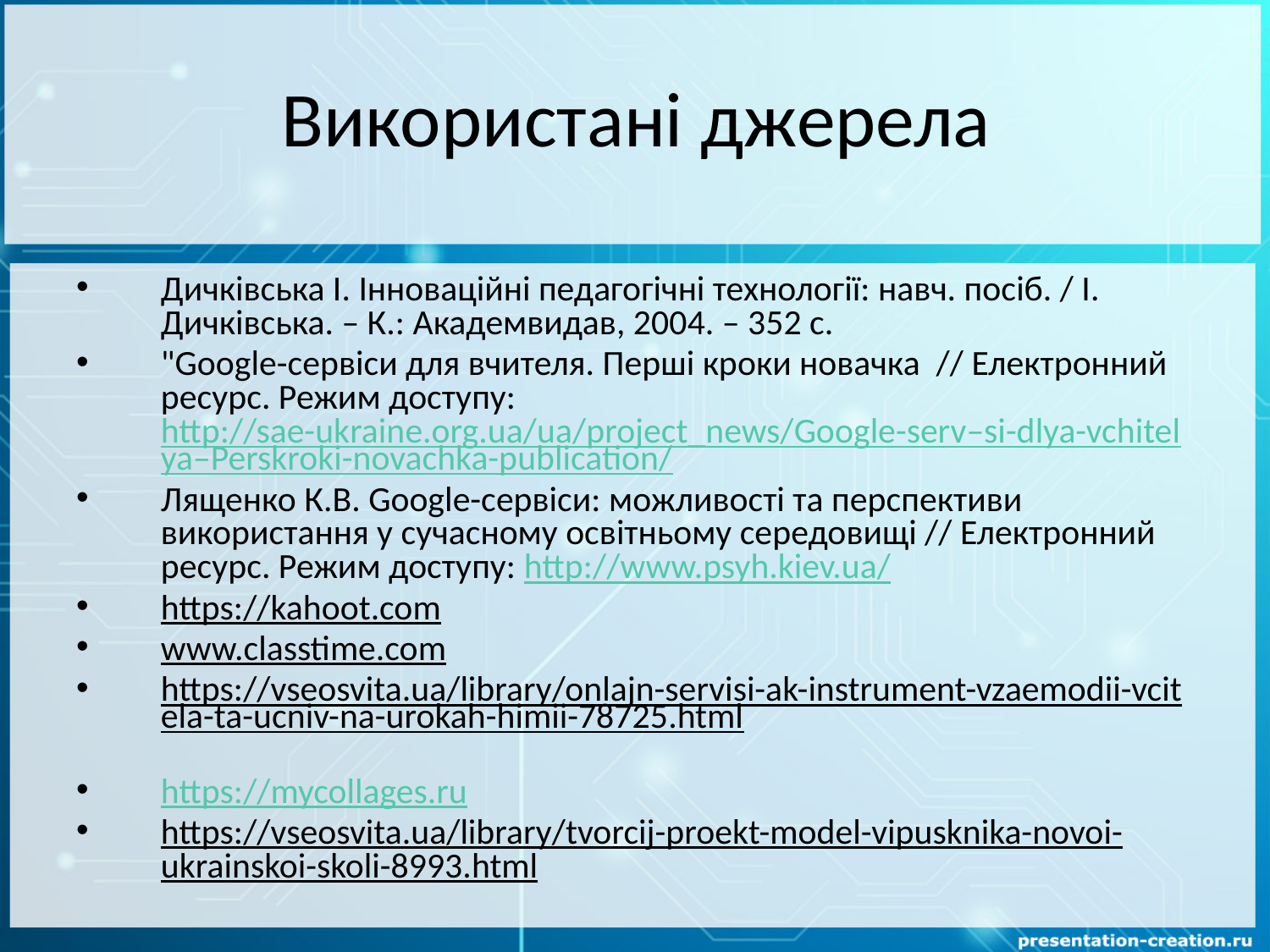

# Використані джерела
Дичківська І. Інноваційні педагогічні технології: навч. посіб. / І. Дичківська. – К.: Академвидав, 2004. – 352 с.
"Google-сервіси для вчителя. Перші кроки новачка  // Електронний ресурс. Режим доступу: http://sae-ukraine.org.ua/ua/project_news/Google-serv–si-dlya-vchitelya–Perskroki-novachka-publication/
Лященко К.В. Google-сервіси: можливості та перспективи використання у сучасному освітньому середовищі // Електронний ресурс. Режим доступу: http://www.psyh.kiev.ua/
https://kahoot.com
www.classtime.com
https://vseosvita.ua/library/onlajn-servisi-ak-instrument-vzaemodii-vcitela-ta-ucniv-na-urokah-himii-78725.html
https://mycollages.ru
https://vseosvita.ua/library/tvorcij-proekt-model-vipusknika-novoi-ukrainskoi-skoli-8993.html